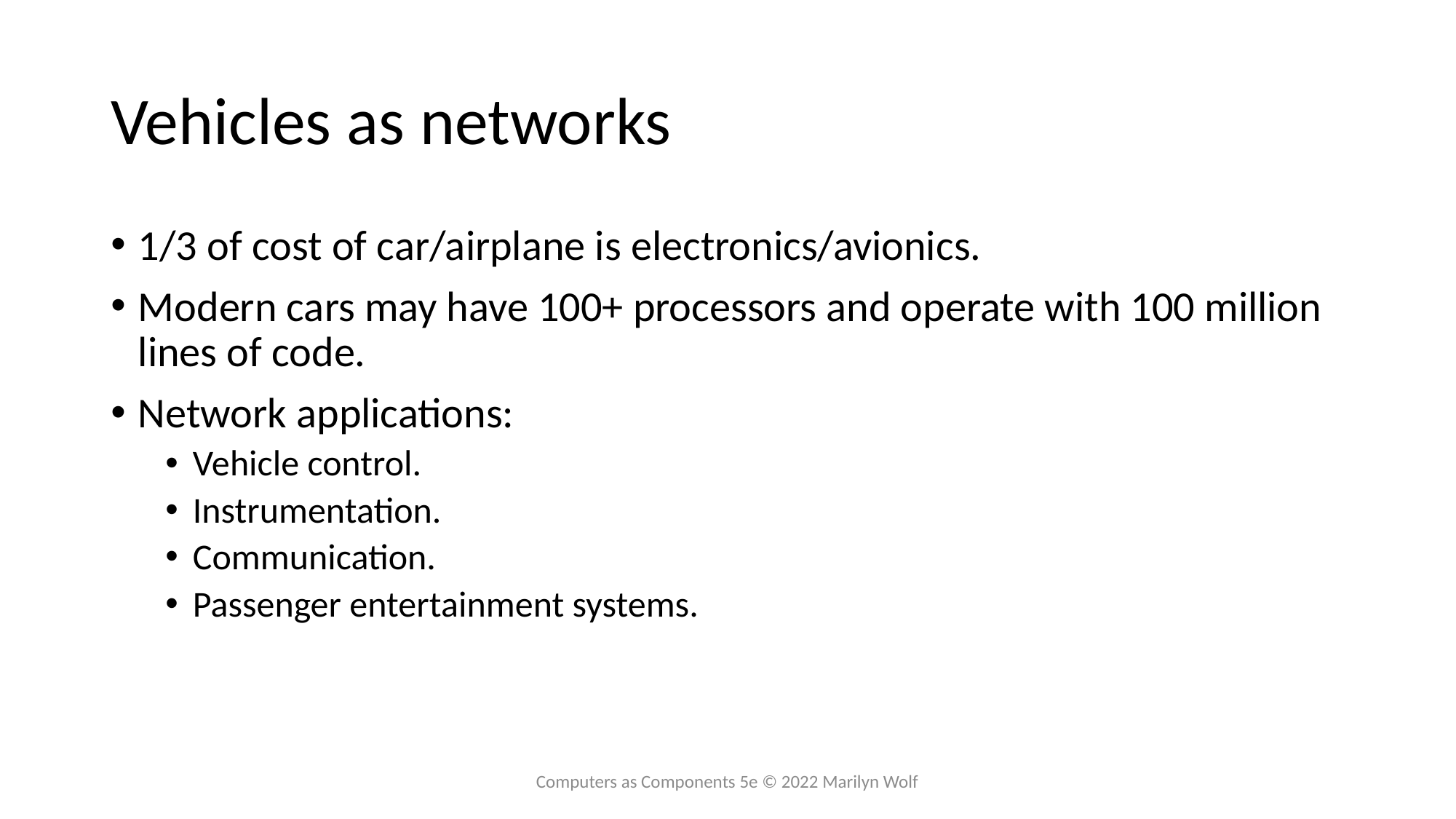

# Vehicles as networks
1/3 of cost of car/airplane is electronics/avionics.
Modern cars may have 100+ processors and operate with 100 million lines of code.
Network applications:
Vehicle control.
Instrumentation.
Communication.
Passenger entertainment systems.
Computers as Components 5e © 2022 Marilyn Wolf